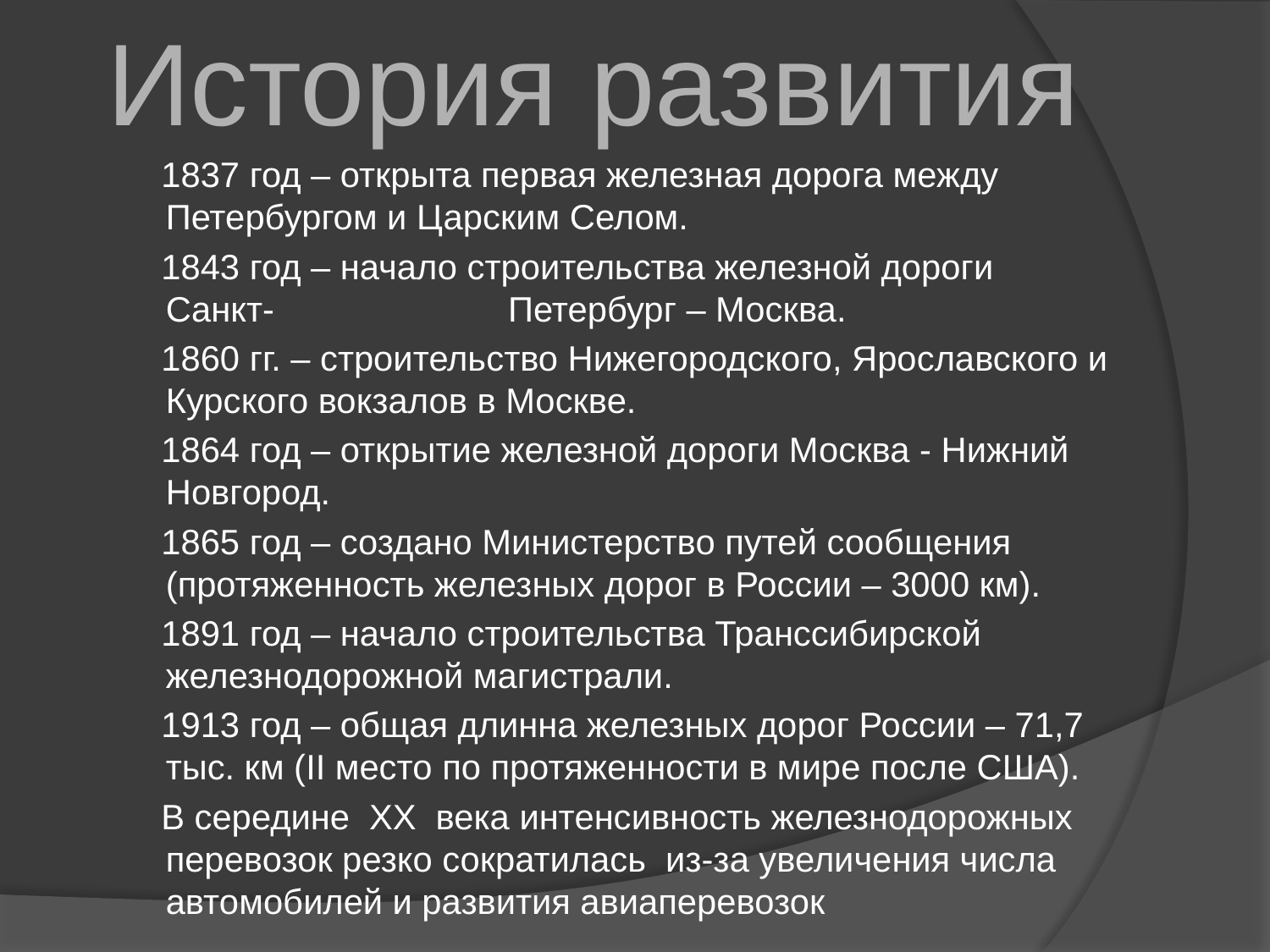

# История развития
     1837 год – открыта первая железная дорога между Петербургом и Царским Селом.
     1843 год – начало строительства железной дороги  Санкт-                        Петербург – Москва.
     1860 гг. – строительство Нижегородского, Ярославского и Курского вокзалов в Москве.
     1864 год – открытие железной дороги Москва - Нижний   Новгород.
     1865 год – создано Министерство путей сообщения (протяженность железных дорог в России – 3000 км).
     1891 год – начало строительства Транссибирской железнодорожной магистрали.
     1913 год – общая длинна железных дорог России – 71,7 тыс. км (II место по протяженности в мире после США).
     В середине  XX  века интенсивность железнодорожных перевозок резко сократилась  из-за увеличения числа автомобилей и развития авиаперевозок